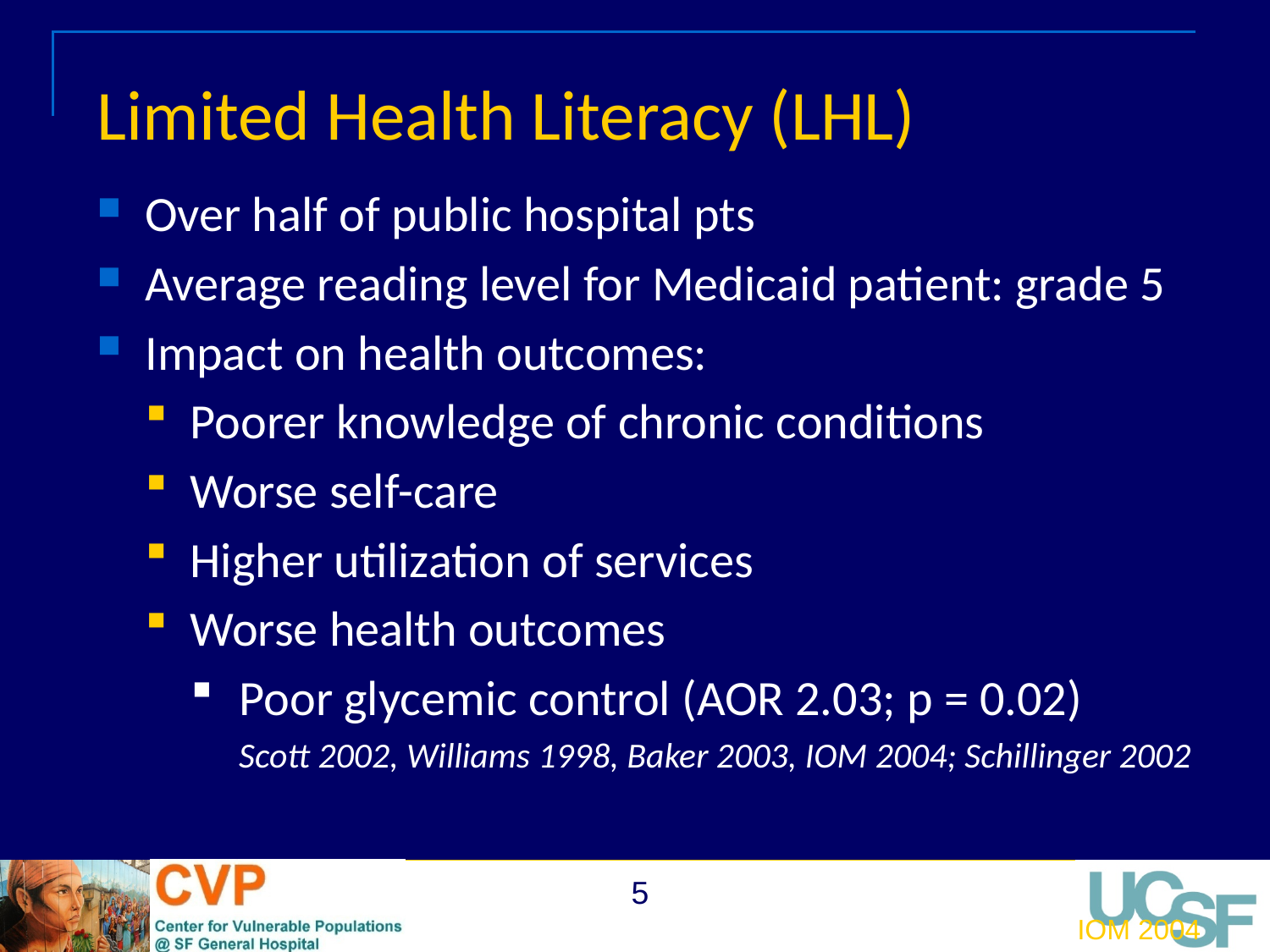

# Limited Health Literacy (LHL)
Over half of public hospital pts
Average reading level for Medicaid patient: grade 5
Impact on health outcomes:
Poorer knowledge of chronic conditions
Worse self-care
Higher utilization of services
Worse health outcomes
Poor glycemic control (AOR 2.03; p = 0.02)
Scott 2002, Williams 1998, Baker 2003, IOM 2004; Schillinger 2002

IOM 2004